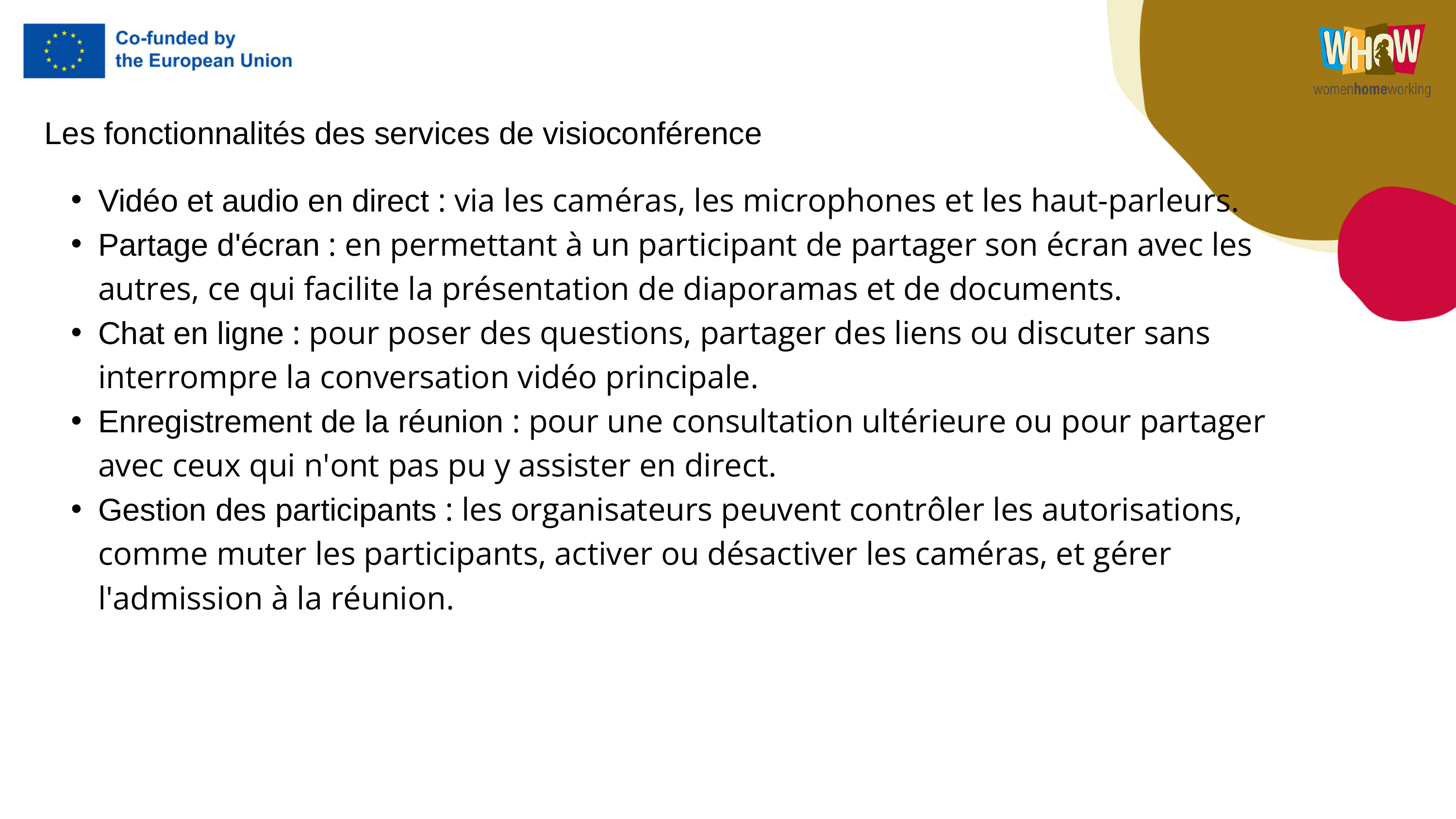

Les fonctionnalités des services de visioconférence
Vidéo et audio en direct : via les caméras, les microphones et les haut-parleurs.
Partage d'écran : en permettant à un participant de partager son écran avec les autres, ce qui facilite la présentation de diaporamas et de documents.
Chat en ligne : pour poser des questions, partager des liens ou discuter sans interrompre la conversation vidéo principale.
Enregistrement de la réunion : pour une consultation ultérieure ou pour partager avec ceux qui n'ont pas pu y assister en direct.
Gestion des participants : les organisateurs peuvent contrôler les autorisations, comme muter les participants, activer ou désactiver les caméras, et gérer l'admission à la réunion.